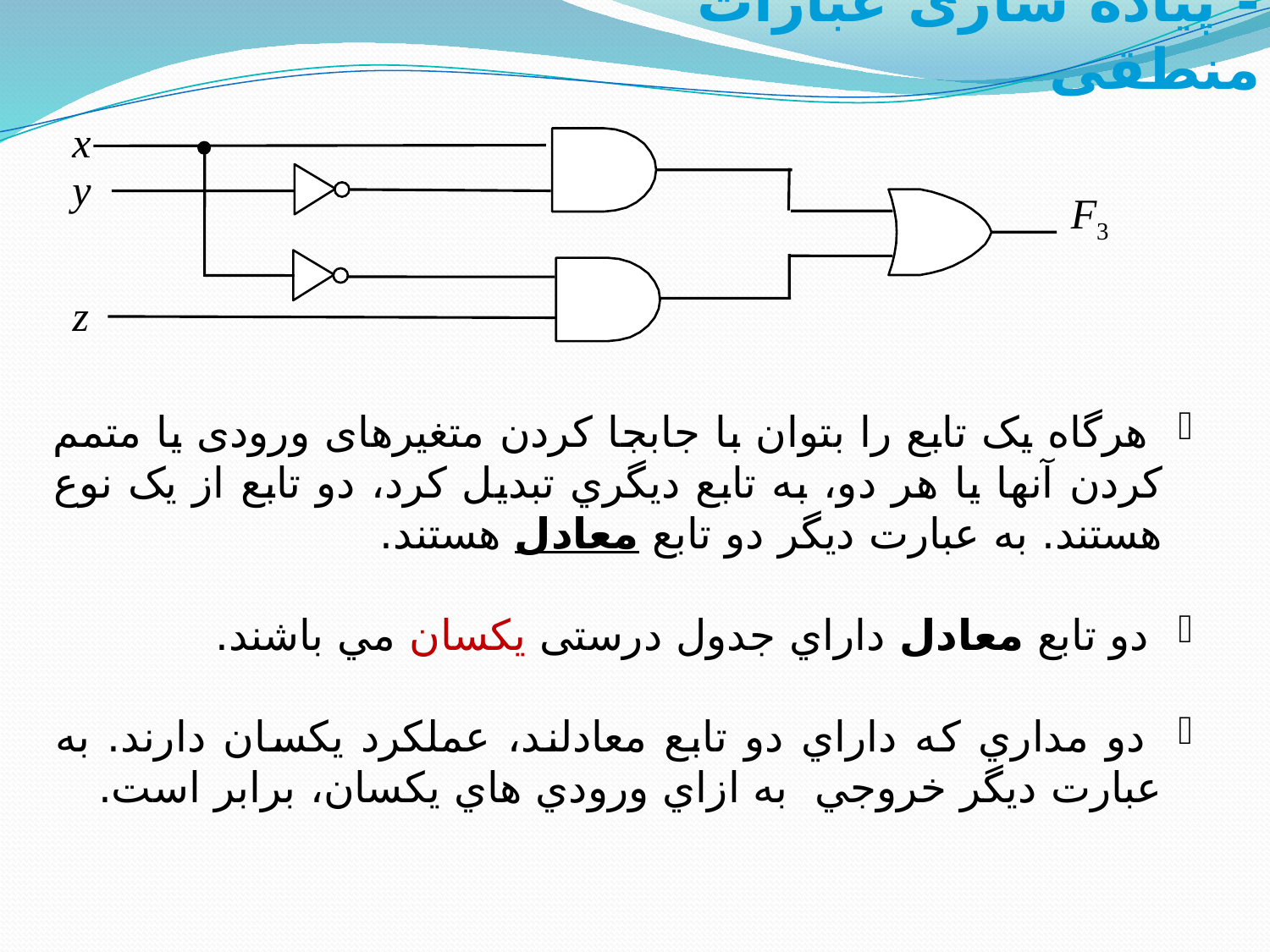

# - پیاده سازی عبارات منطقی
x

y

F3

z

 هرگاه يک تابع را بتوان با جابجا کردن متغيرهای ورودی يا متمم کردن آنها يا هر دو، به تابع ديگري تبديل کرد، دو تابع از يک نوع هستند. به عبارت ديگر دو تابع معادل هستند.

 دو تابع معادل داراي جدول درستی يکسان مي باشند.

 دو مداري که داراي دو تابع معادلند، عملکرد يکسان دارند. به عبارت ديگر خروجي  به ازاي ورودي هاي يکسان، برابر است.